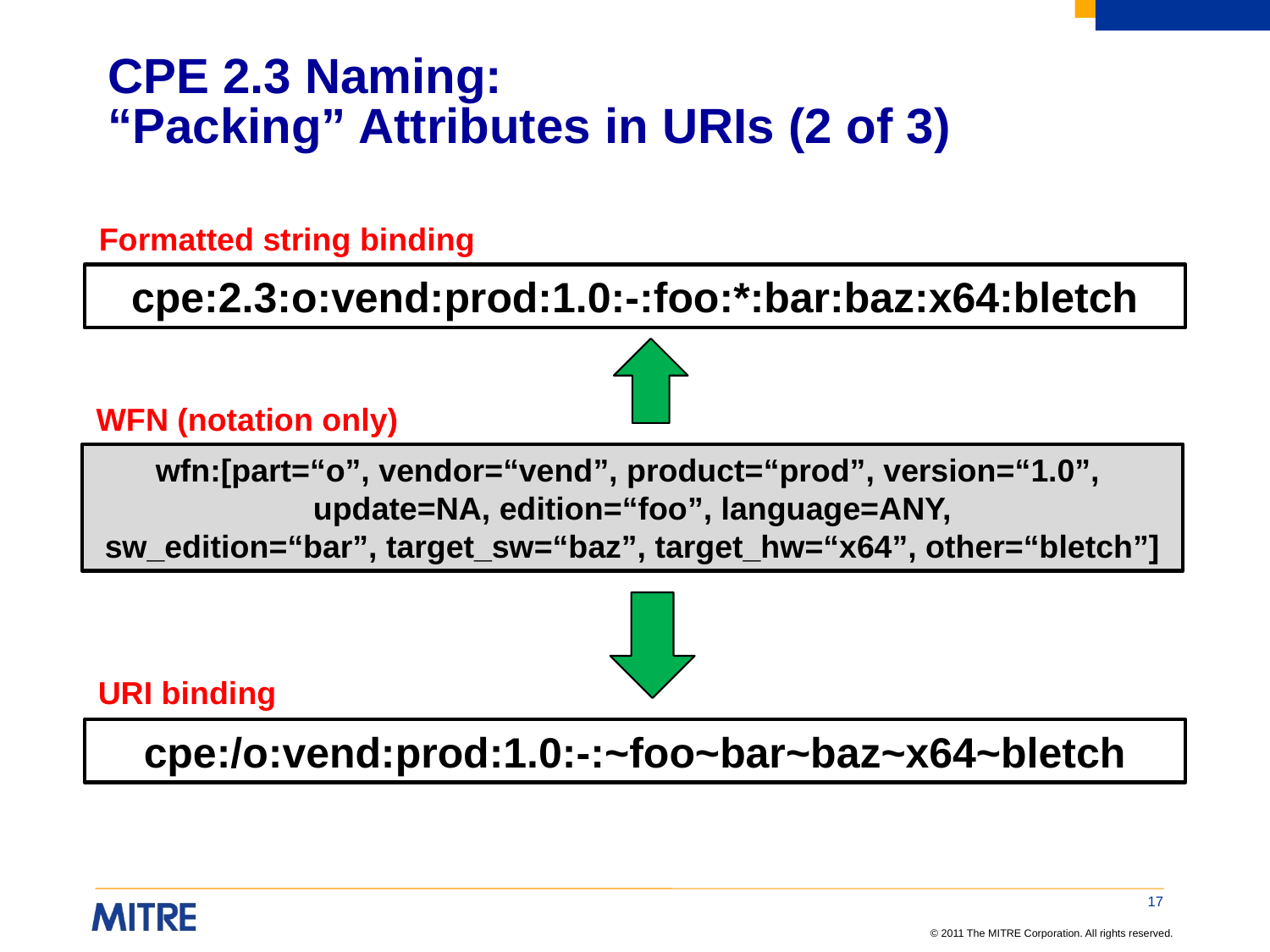

# CPE 2.3 Naming: “Packing” Attributes in URIs (2 of 3)
Formatted string binding
cpe:2.3:o:vend:prod:1.0:-:foo:*:bar:baz:x64:bletch

WFN (notation only)
wfn:[part=“o”, vendor=“vend”, product=“prod”, version=“1.0”,
update=NA, edition=“foo”, language=ANY,
sw_edition=“bar”, target_sw=“baz”, target_hw=“x64”, other=“bletch”]

URI binding
cpe:/o:vend:prod:1.0:-:~foo~bar~baz~x64~bletch
17